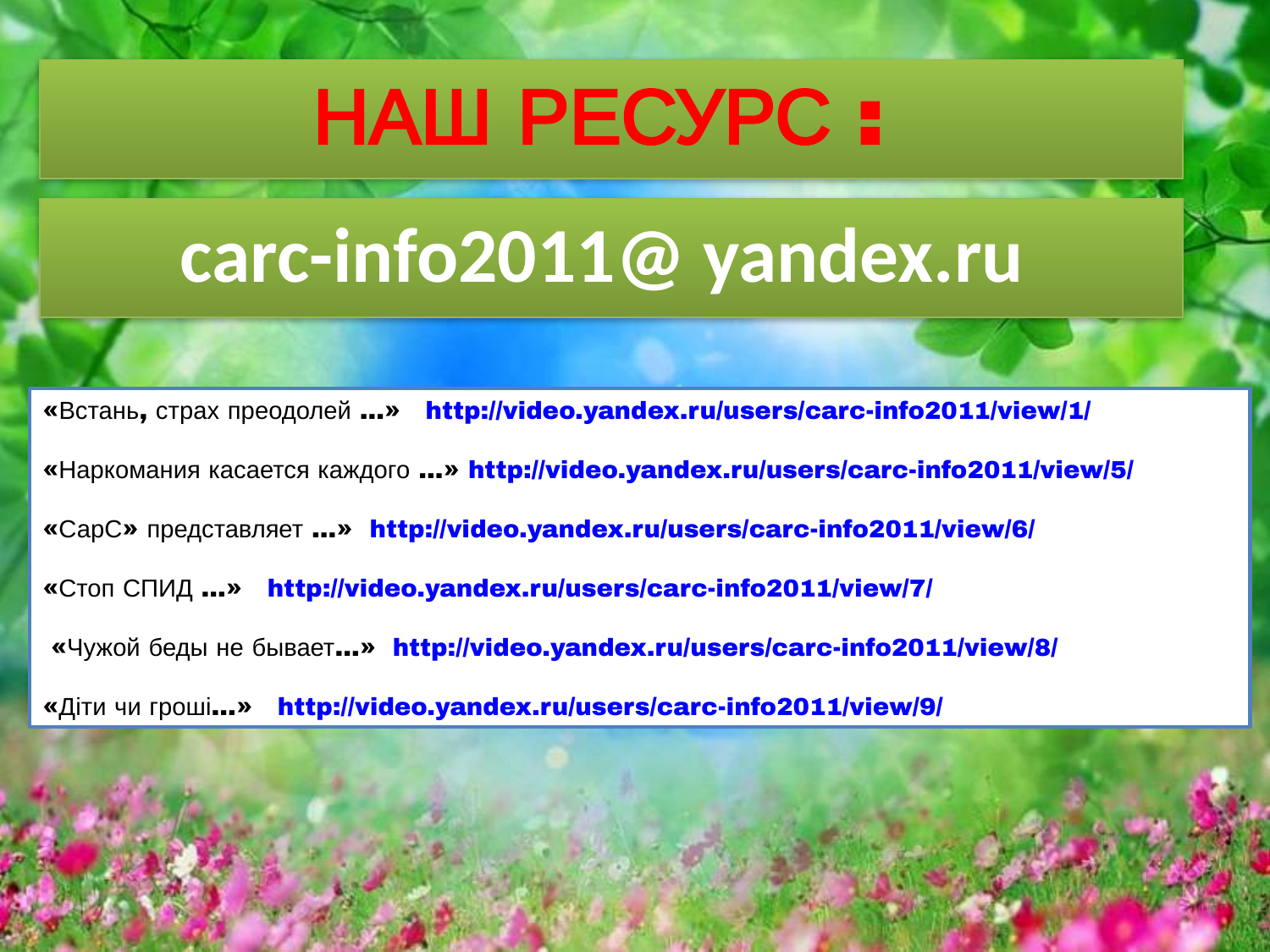

НАШ РЕСУРС :
carc-info2011@ yandex.ru
«Встань, страх преодолей …»   http://video.yandex.ru/users/carc-info2011/view/1/

«Наркомания касается каждого …» http://video.yandex.ru/users/carc-info2011/view/5/

«СарС» представляет …»  http://video.yandex.ru/users/carc-info2011/view/6/

«Стоп СПИД …»   http://video.yandex.ru/users/carc-info2011/view/7/

 «Чужой беды не бывает…»  http://video.yandex.ru/users/carc-info2011/view/8/

«Діти чи гроші…»   http://video.yandex.ru/users/carc-info2011/view/9/